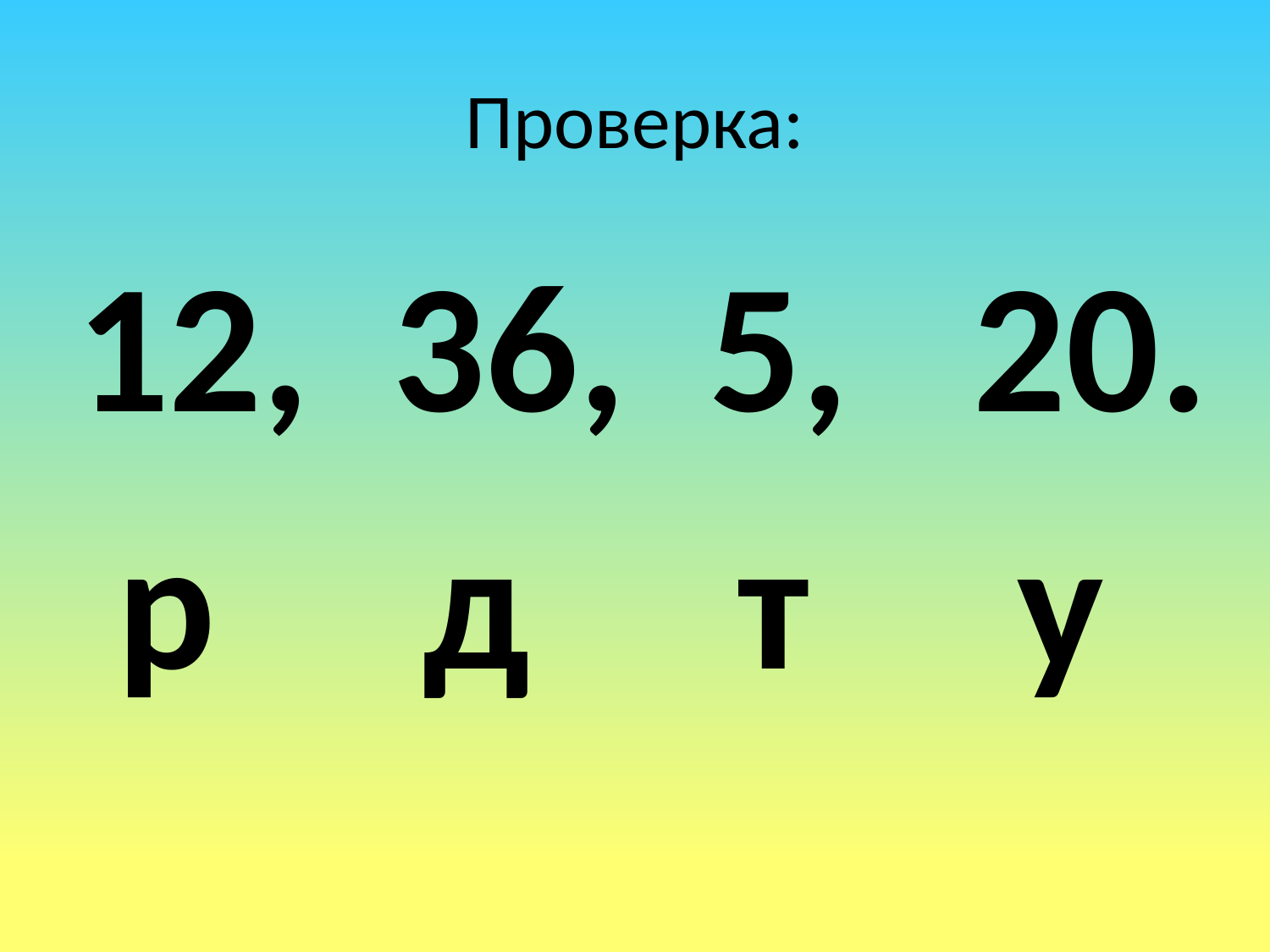

# Проверка:
12,  36,  5,   20.
 р     д     т     у